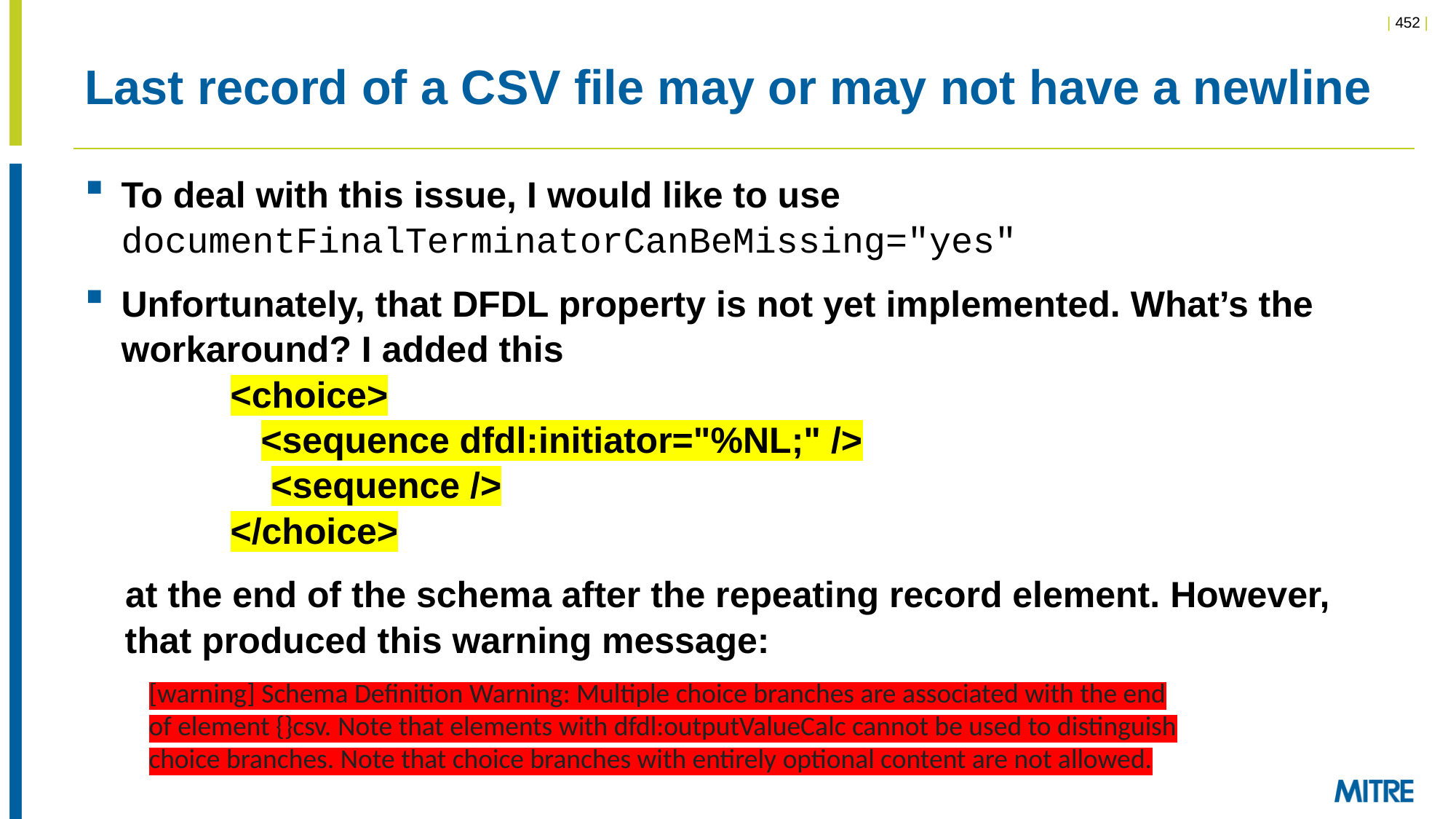

# Last record of a CSV file may or may not have a newline
To deal with this issue, I would like to use documentFinalTerminatorCanBeMissing="yes"
Unfortunately, that DFDL property is not yet implemented. What’s the workaround? I added this  
	<choice>
 	   <sequence dfdl:initiator="%NL;" />
	    <sequence />
	</choice>
    at the end of the schema after the repeating record element. However,
    that produced this warning message:
[warning] Schema Definition Warning: Multiple choice branches are associated with the end of element {}csv. Note that elements with dfdl:outputValueCalc cannot be used to distinguish choice branches. Note that choice branches with entirely optional content are not allowed.